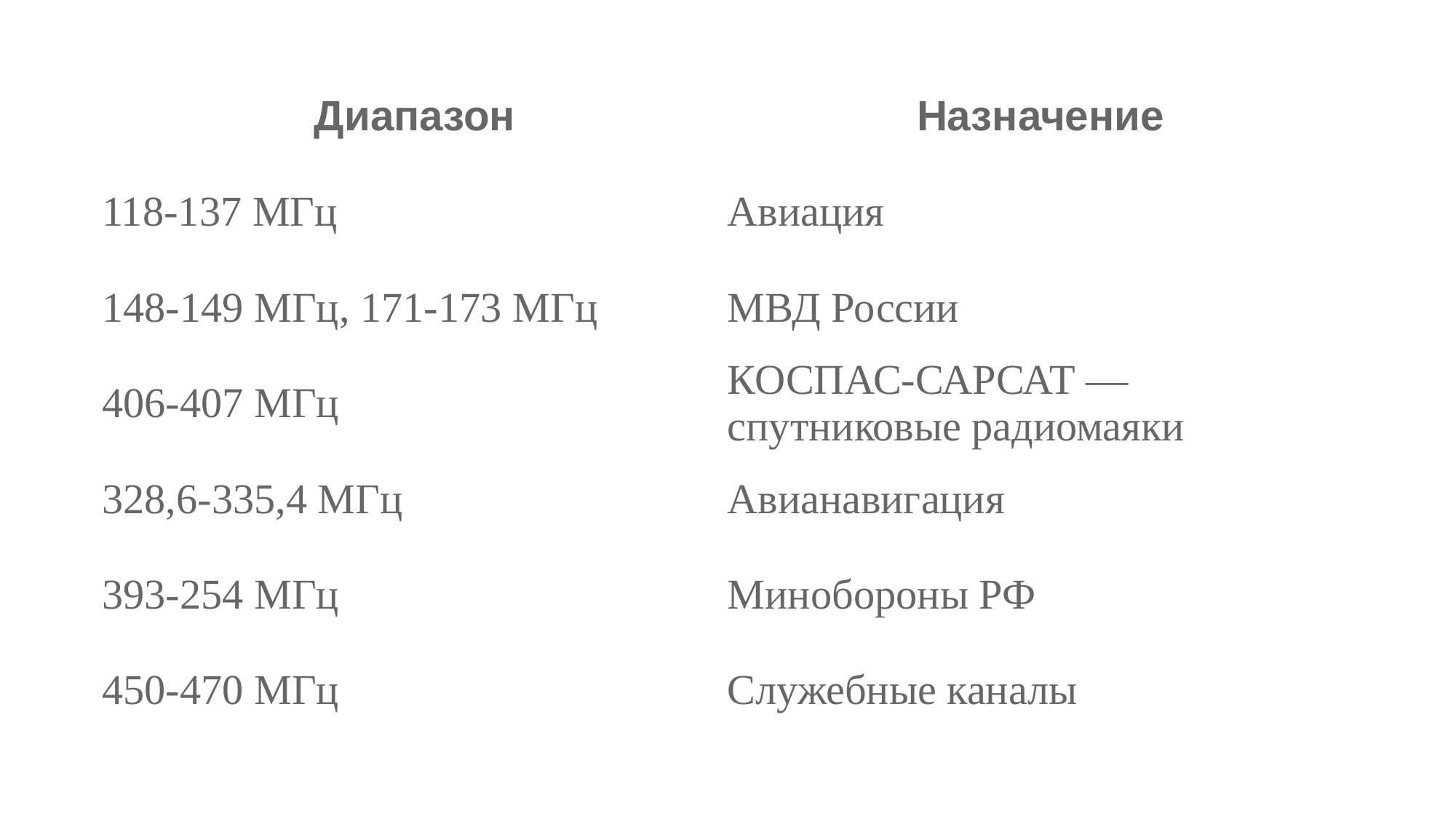

| Диапазон | Назначение |
| --- | --- |
| 118-137 МГц | Авиация |
| 148-149 МГц, 171-173 МГц | МВД России |
| 406-407 МГц | КОСПАС-САРСАТ — спутниковые радиомаяки |
| 328,6-335,4 МГц | Авианавигация |
| 393-254 МГц | Минобороны РФ |
| 450-470 МГц | Служебные каналы |